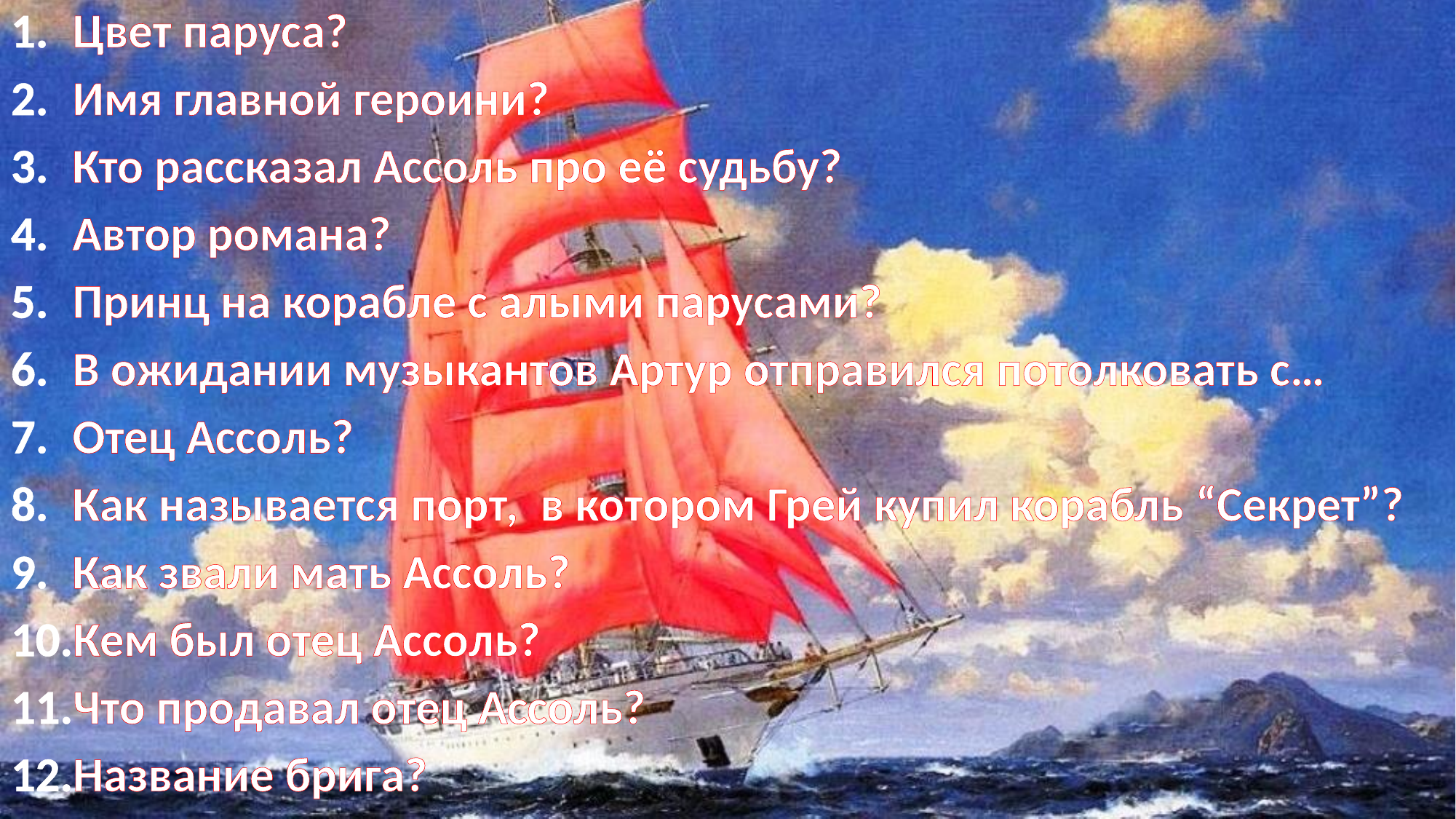

Цвет паруса?
Имя главной героини?
Кто рассказал Ассоль про её судьбу?
Автор романа?
Принц на корабле с алыми парусами?
В ожидании музыкантов Артур отправился потолковать с…
Отец Ассоль?
Как называется порт,  в котором Грей купил корабль “Секрет”?
Как звали мать Ассоль?
Кем был отец Ассоль?
Что продавал отец Ассоль?
Название брига?